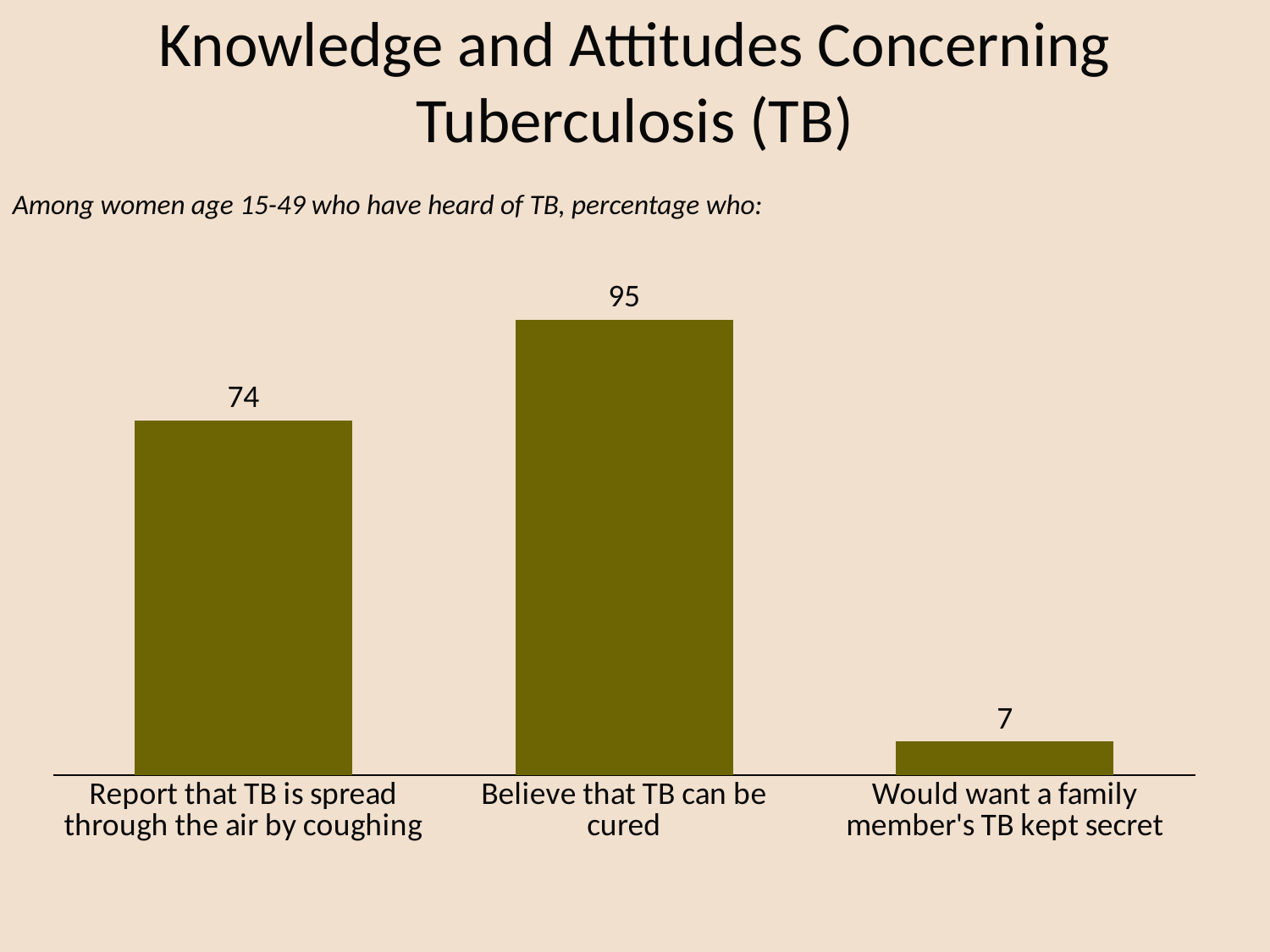

# Knowledge and Attitudes Concerning Tuberculosis (TB)
Among women age 15-49 who have heard of TB, percentage who:

### Chart

| Category | Series 1 |
|---|---|
| Report that TB is spread through the air by coughing | 74.0 |
| Believe that TB can be cured | 95.0 |
| Would want a family member's TB kept secret | 7.0 |